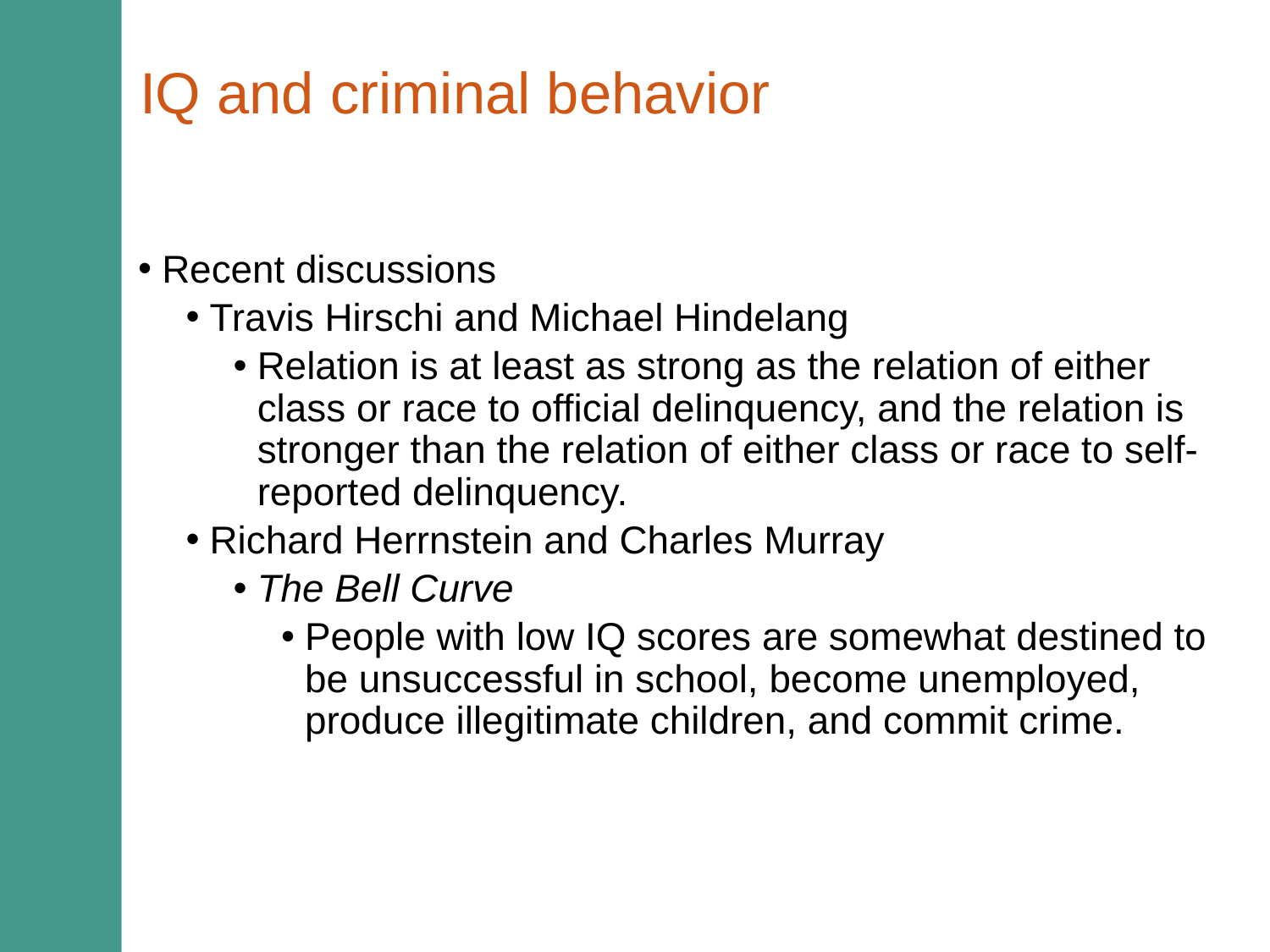

# IQ and criminal behavior
Recent discussions
Travis Hirschi and Michael Hindelang
Relation is at least as strong as the relation of either class or race to official delinquency, and the relation is stronger than the relation of either class or race to self-reported delinquency.
Richard Herrnstein and Charles Murray
The Bell Curve
People with low IQ scores are somewhat destined to be unsuccessful in school, become unemployed, produce illegitimate children, and commit crime.